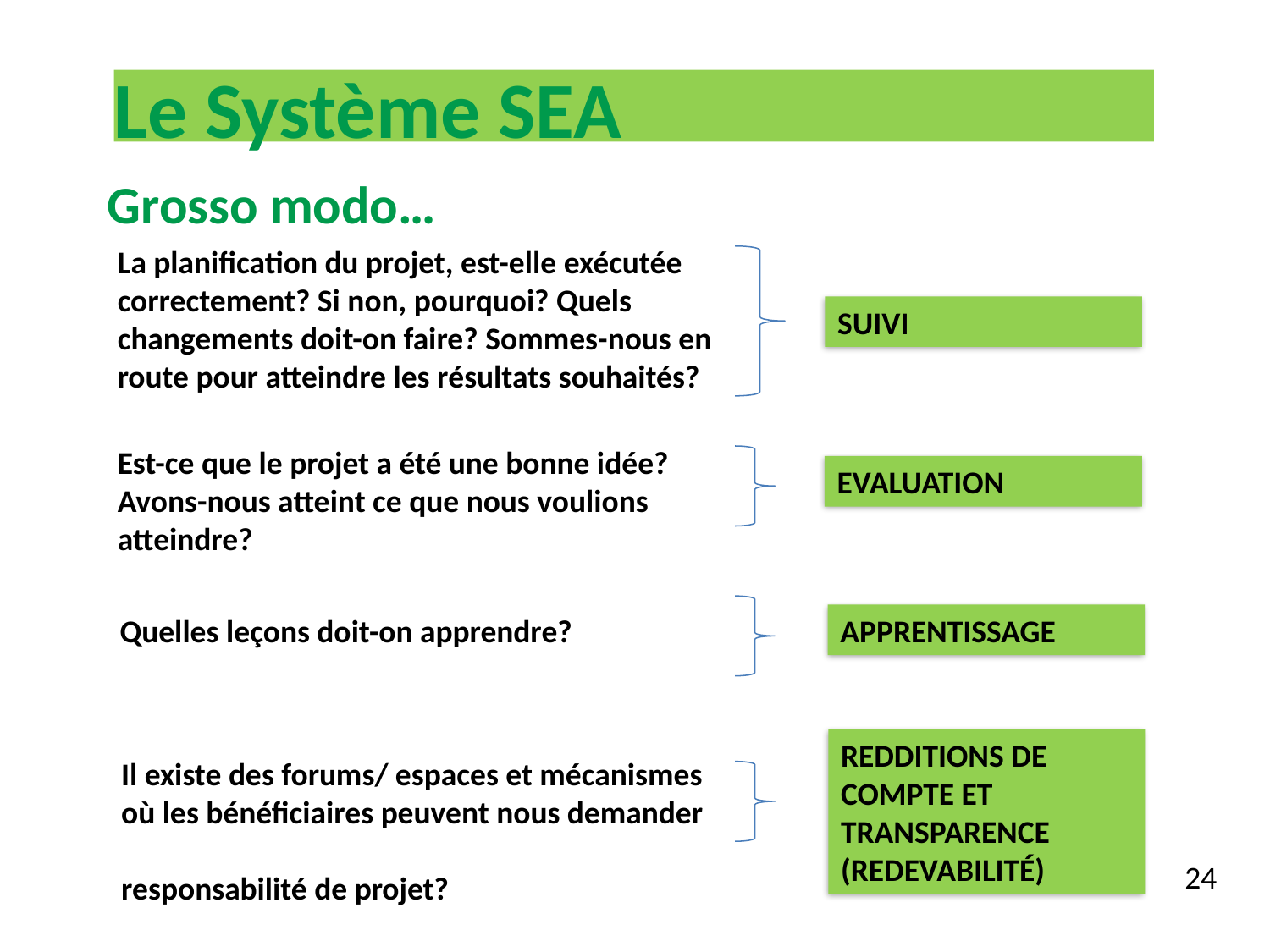

Le Système SEA
Grosso modo…

La planification du projet, est-elle exécutée correctement? Si non, pourquoi? Quels changements doit-on faire? Sommes-nous en route pour atteindre les résultats souhaités?

SUIVI
Est-ce que le projet a été une bonne idée?
Avons-nous atteint ce que nous voulions atteindre?

EVALUATION

APPRENTISSAGE
Quelles leçons doit-on apprendre?
REDDITIONS DE COMPTE ET TRANSPARENCE (REDEVABILITÉ)
Il existe des forums/ espaces et mécanismes où les bénéficiaires peuvent nous demander
responsabilité de projet?

24